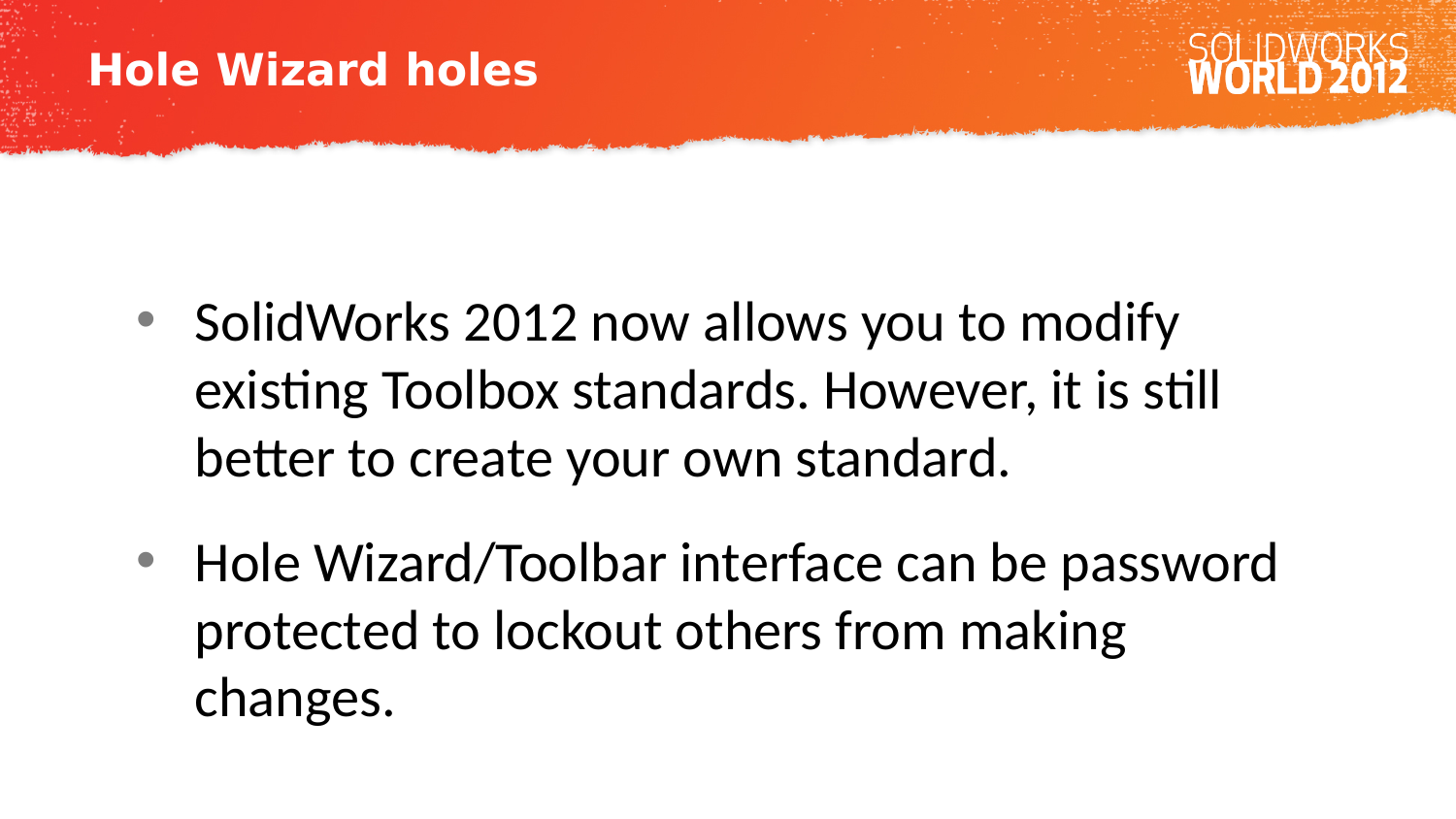

# Hole Wizard holes

SolidWorks 2012 now allows you to modify existing Toolbox standards. However, it is still better to create your own standard.

Hole Wizard/Toolbar interface can be password protected to lockout others from making changes.